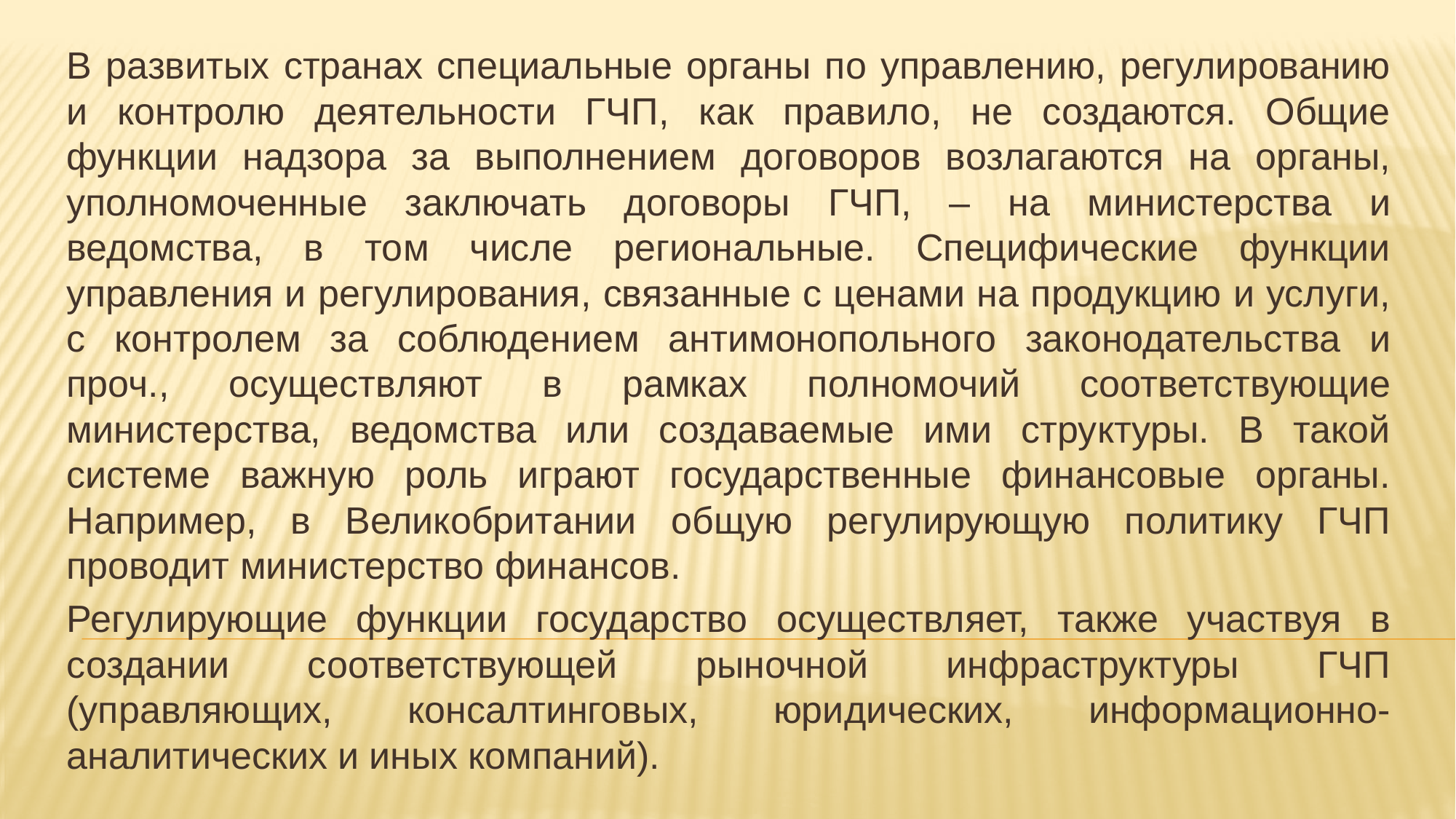

В развитых странах специальные органы по управлению, регулированию и контролю деятельности ГЧП, как правило, не создаются. Общие функции надзора за выполнением договоров возлагаются на органы, уполномоченные заключать договоры ГЧП, – на министерства и ведомства, в том числе региональные. Специфические функции управления и регулирования, связанные с ценами на продукцию и услуги, с контролем за соблюдением антимонопольного законодательства и проч., осуществляют в рамках полномочий соответствующие министерства, ведомства или создаваемые ими структуры. В такой системе важную роль играют государственные финансовые органы. Например, в Великобритании общую регулирующую политику ГЧП проводит министерство финансов.
Регулирующие функции государство осуществляет, также участвуя в создании соответствующей рыночной инфраструктуры ГЧП (управляющих, консалтинговых, юридических, информационно-аналитических и иных компаний).